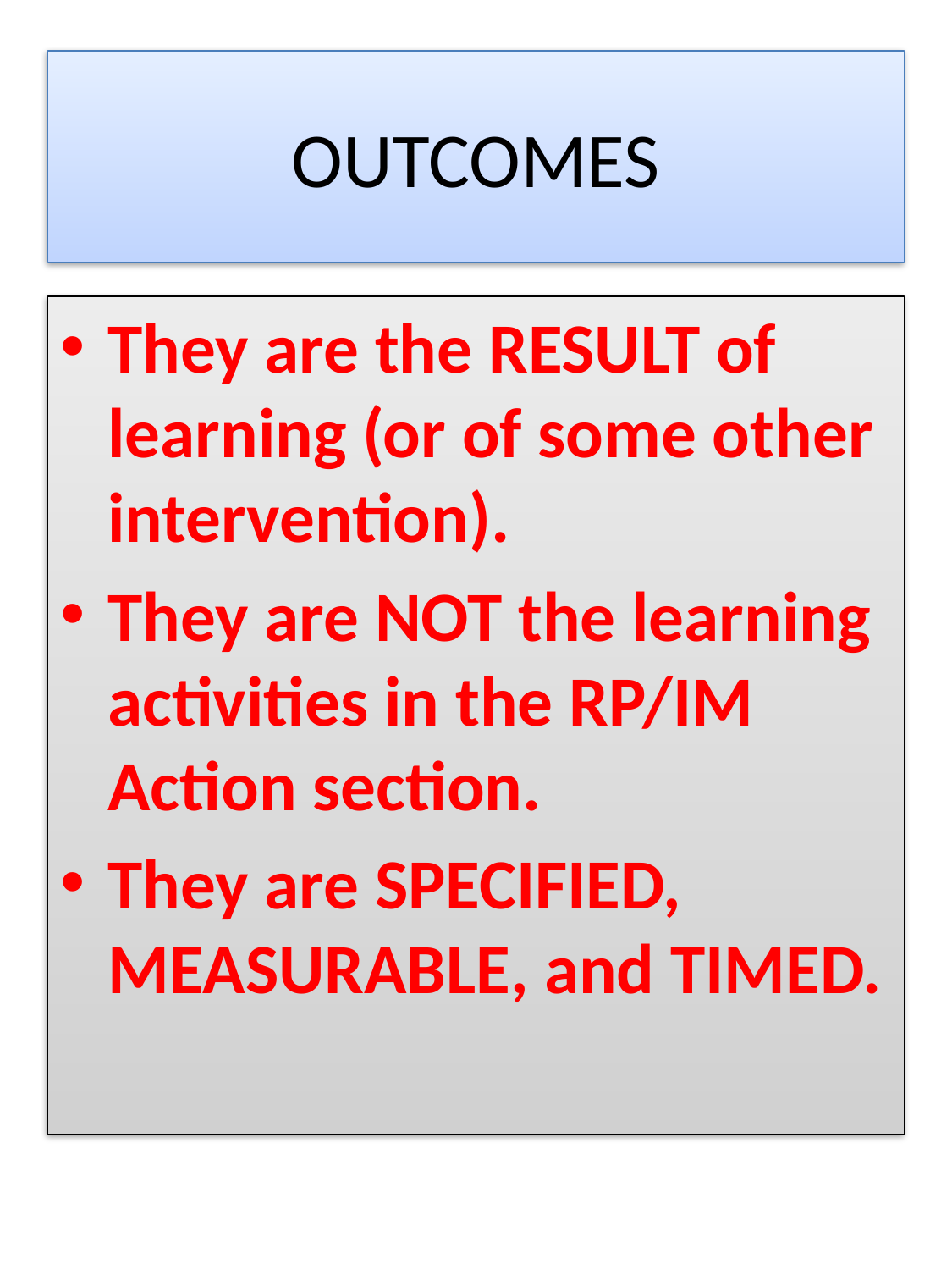

# OUTCOMES
They are the RESULT of learning (or of some other intervention).
They are NOT the learning activities in the RP/IM Action section.
They are SPECIFIED, MEASURABLE, and TIMED.